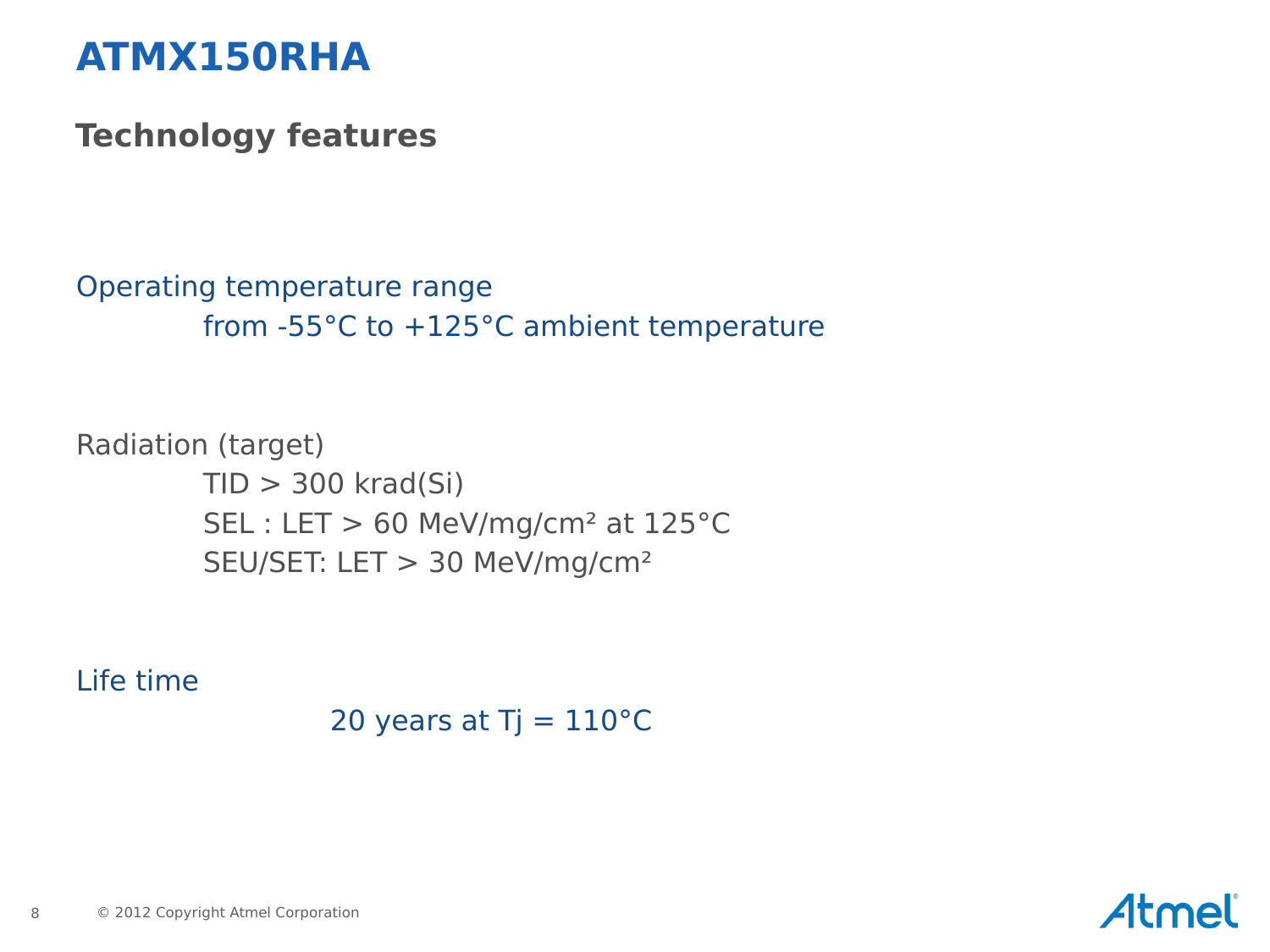

ATMX150RHA
Technology features
Operating temperature range
from -55°C to +125°C ambient temperature

Radiation (target)
TID > 300 krad(Si)
SEL : LET > 60 MeV/mg/cm² at 125°C
SEU/SET: LET > 30 MeV/mg/cm²

Life time
		20 years at Tj = 110°C